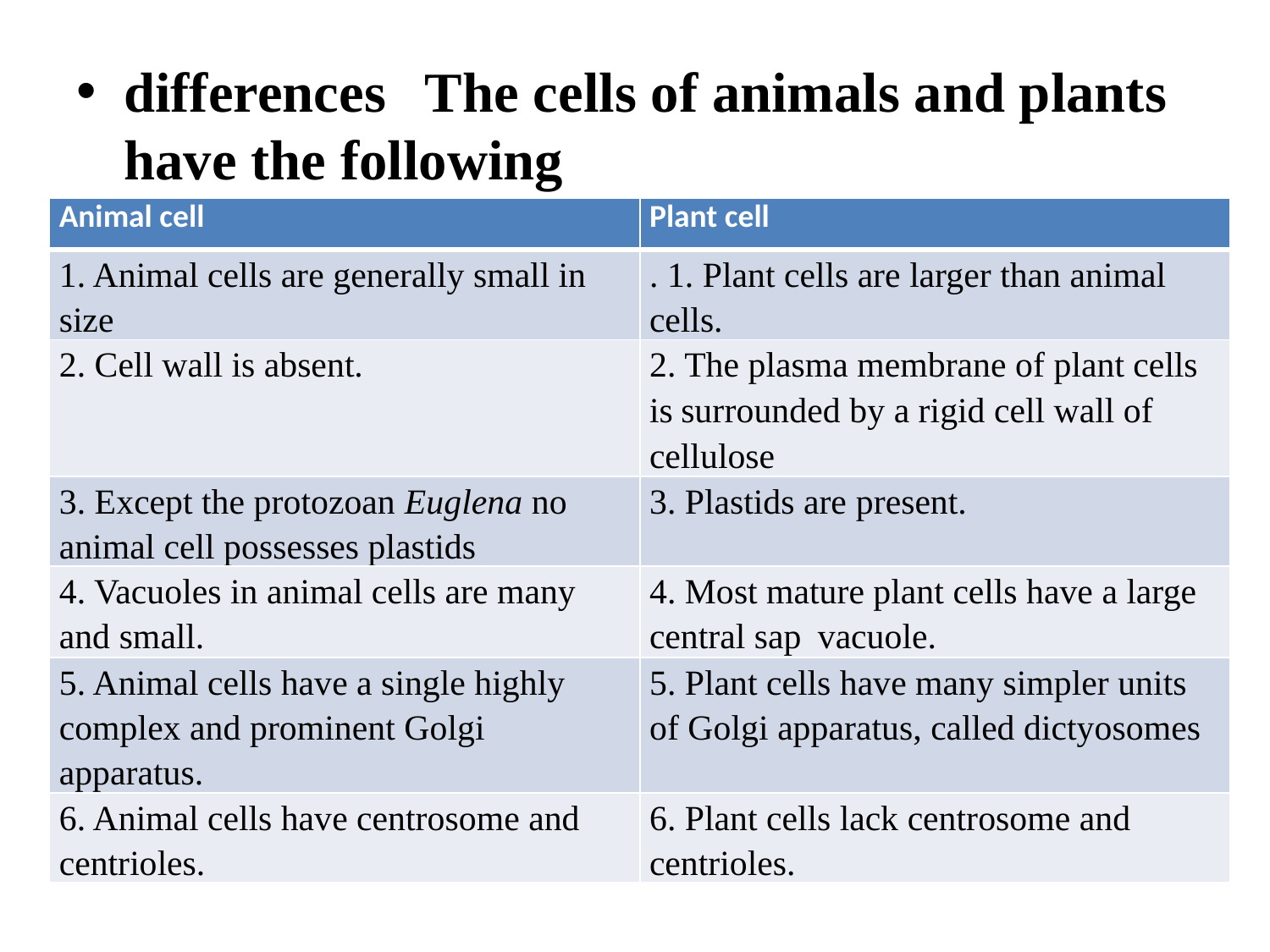

#
differences   The cells of animals and plants have the following
| Animal cell | Plant cell |
| --- | --- |
| 1. Animal cells are generally small in size | . 1. Plant cells are larger than animal cells. |
| 2. Cell wall is absent. | 2. The plasma membrane of plant cells is surrounded by a rigid cell wall of cellulose |
| 3. Except the protozoan Euglena no animal cell possesses plastids | 3. Plastids are present. |
| 4. Vacuoles in animal cells are many and small. | 4. Most mature plant cells have a large central sap vacuole. |
| 5. Animal cells have a single highly complex and prominent Golgi apparatus. | 5. Plant cells have many simpler units of Golgi apparatus, called dictyosomes |
| 6. Animal cells have centrosome and centrioles. | 6. Plant cells lack centrosome and centrioles. |